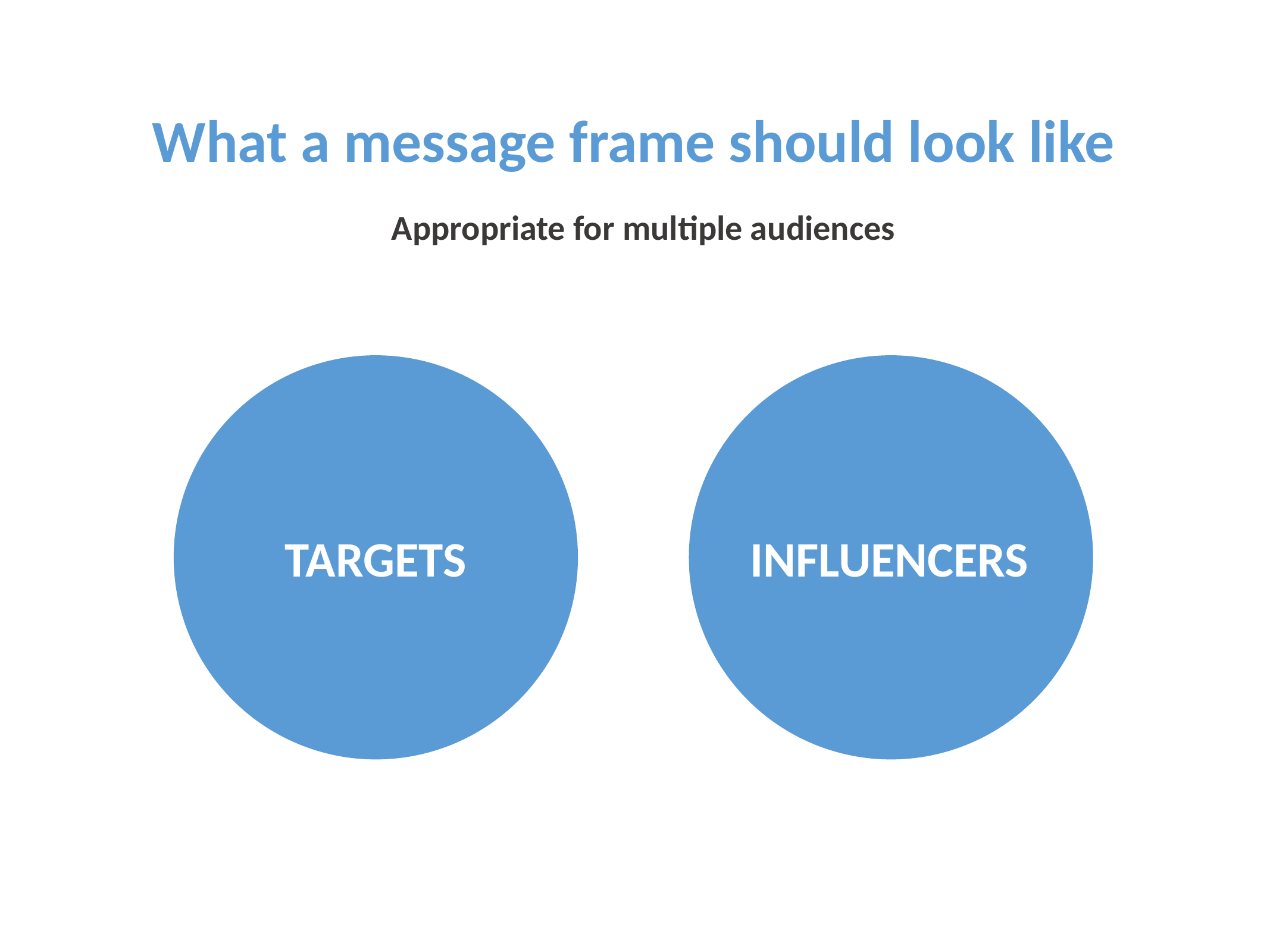

What a message frame should look like
Appropriate for multiple audiences

TARGETS
INFLUENCERS